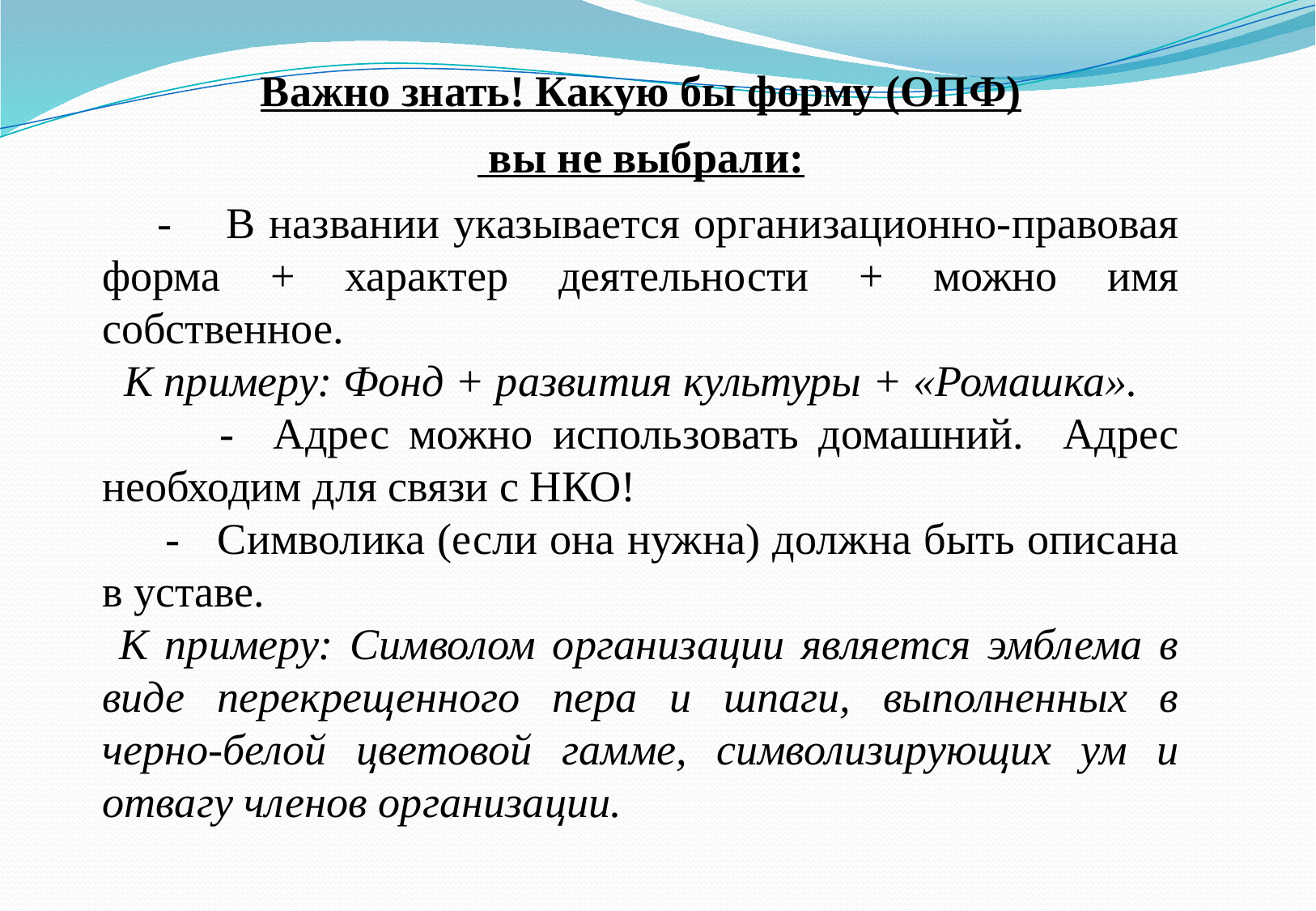

Важно знать! Какую бы форму (ОПФ)
 вы не выбрали:
    -    В названии указывается организационно-правовая форма + характер деятельности + можно имя собственное.
  К примеру: Фонд + развития культуры + «Ромашка».
      -  Адрес можно использовать домашний.  Адрес необходим для связи с НКО!
     -   Символика (если она нужна) должна быть описана в уставе.
 К примеру: Символом организации является эмблема в виде перекрещенного пера и шпаги, выполненных в черно-белой цветовой гамме, символизирующих ум и отвагу членов организации.